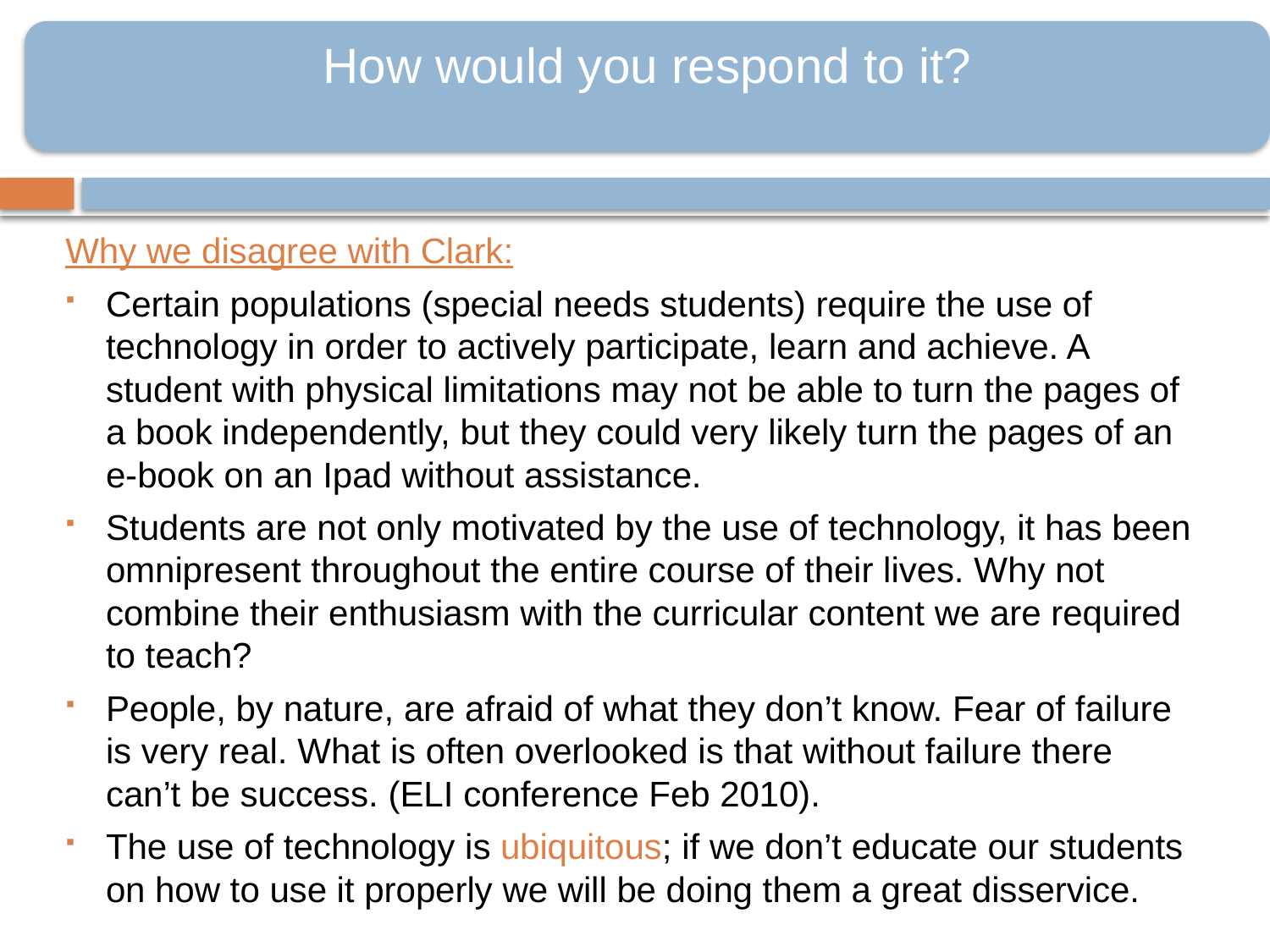

How would you respond to it?
Why we disagree with Clark:
Certain populations (special needs students) require the use of technology in order to actively participate, learn and achieve. A student with physical limitations may not be able to turn the pages of a book independently, but they could very likely turn the pages of an e-book on an Ipad without assistance.
Students are not only motivated by the use of technology, it has been omnipresent throughout the entire course of their lives. Why not combine their enthusiasm with the curricular content we are required to teach?
People, by nature, are afraid of what they don’t know. Fear of failure is very real. What is often overlooked is that without failure there can’t be success. (ELI conference Feb 2010).
The use of technology is ubiquitous; if we don’t educate our students on how to use it properly we will be doing them a great disservice.

#